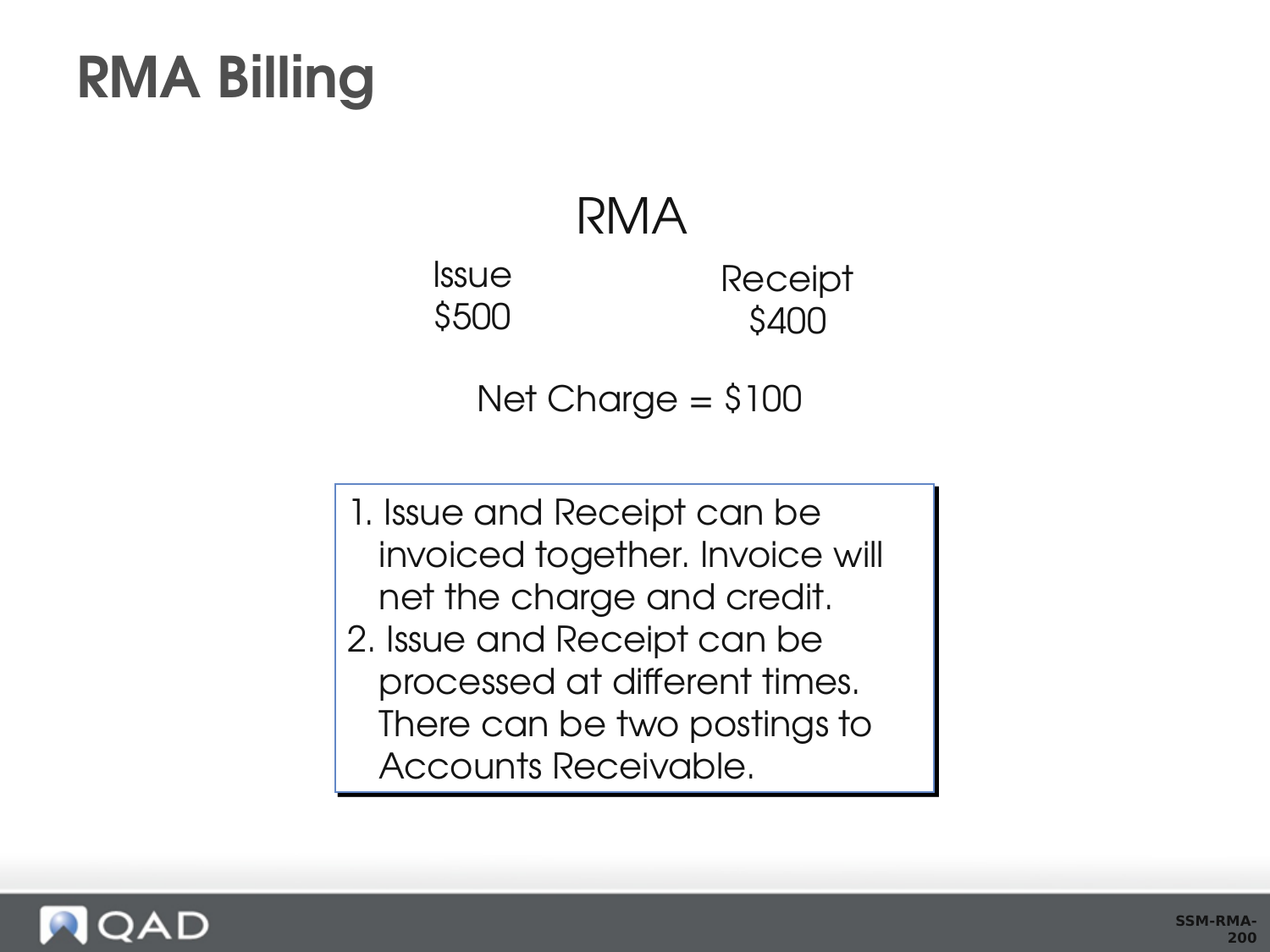

# RMA Billing
RMA

Receipt
$400

Issue
$500
Net Charge = $100
1. Issue and Receipt can be invoiced together. Invoice will net the charge and credit.
2. Issue and Receipt can be processed at different times. There can be two postings to Accounts Receivable.
SSM-RMA-200